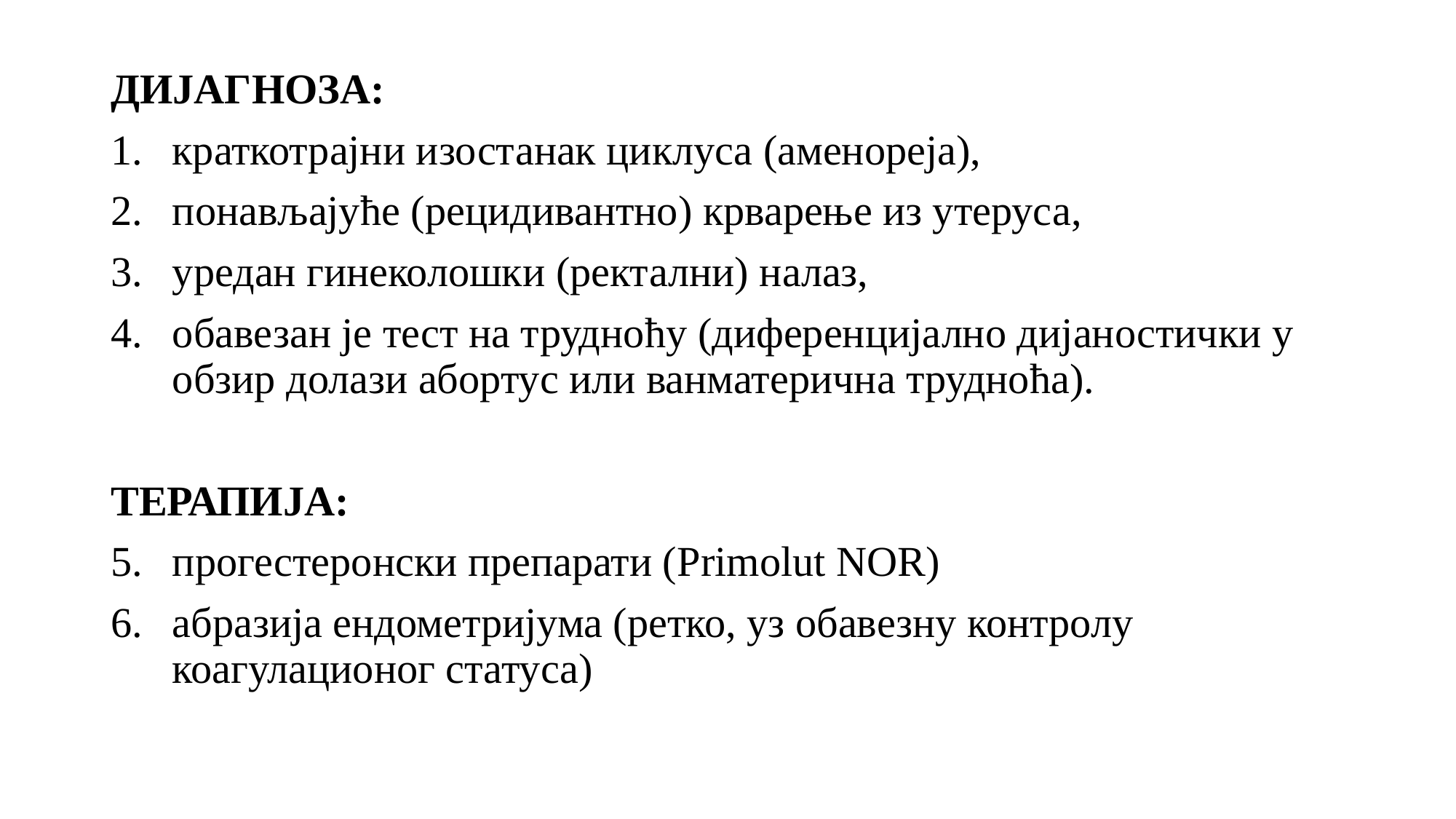

ДИЈАГНОЗА:
краткотрајни изостанак циклуса (аменореја),
понављајуће (рецидивантно) крварење из утеруса,
уредан гинеколошки (ректални) налаз,
обавезан је тест на трудноћу (диференцијално дијаностички у обзир долази абортус или ванматерична трудноћа).

ТЕРАПИЈА:
прогестеронски препарати (Primolut NOR)
абразија ендометријума (ретко, уз обавезну контролу коагулационог статуса)